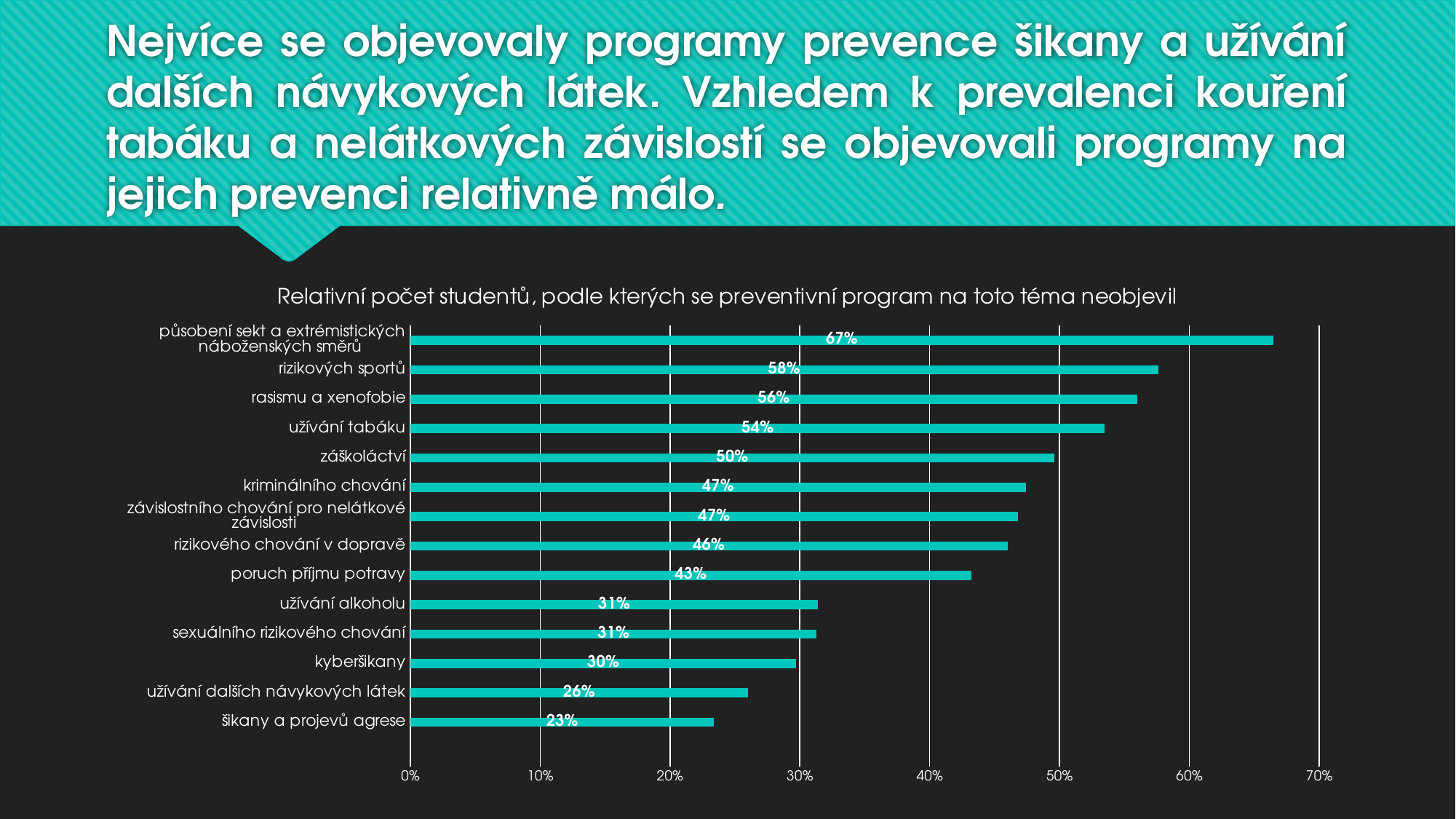

# Nejvíce se objevovaly programy prevence šikany a užívání dalších návykových látek. Vzhledem k prevalenci kouření tabáku a nelátkových závislostí se objevovali programy na jejich prevenci relativně málo.

### Chart: Relativní počet studentů, podle kterých se preventivní program na toto téma neobjevil

| Category | Toto téma se neobjevilo |
|---|---|
|  | None |
|  šikany a projevů agrese | 0.234 |
|  užívání dalších návykových látek | 0.26 |
|  kyberšikany | 0.297 |
|  sexuálního rizikového chování | 0.313 |
|  užívání alkoholu | 0.314 |
|  poruch příjmu potravy | 0.432 |
|  rizikového chování v dopravě | 0.46 |
|  závislostního chování pro nelátkové závislosti | 0.468 |
|  kriminálního chování | 0.474 |
|  záškoláctví | 0.496 |
|  užívání tabáku | 0.535 |
|  rasismu a xenofobie | 0.56 |
|  rizikových sportů | 0.576 |
|  působení sekt a extrémistických náboženských směrů | 0.665 |